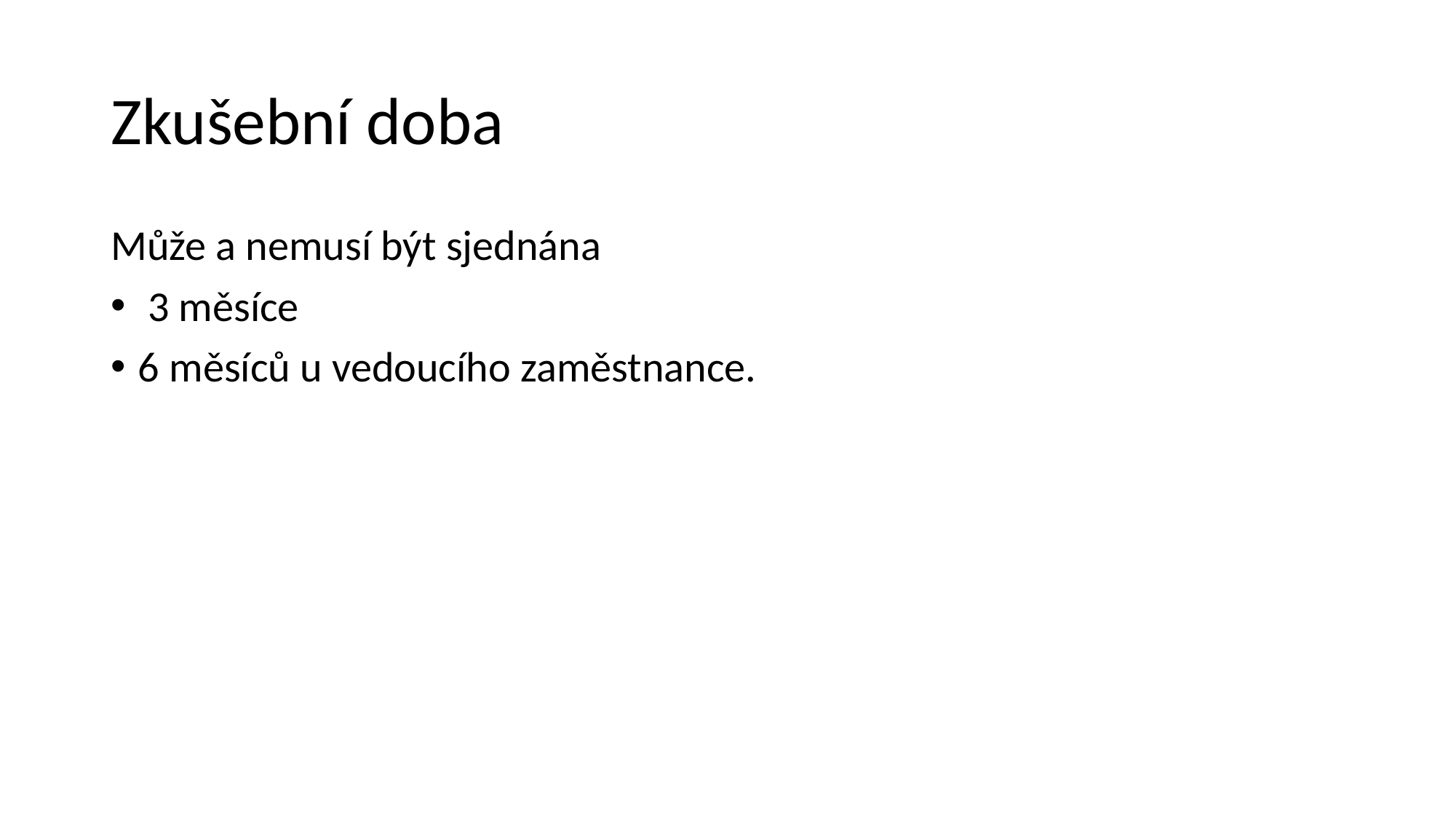

# Zkušební doba
Může a nemusí být sjednána
 3 měsíce
6 měsíců u vedoucího zaměstnance.